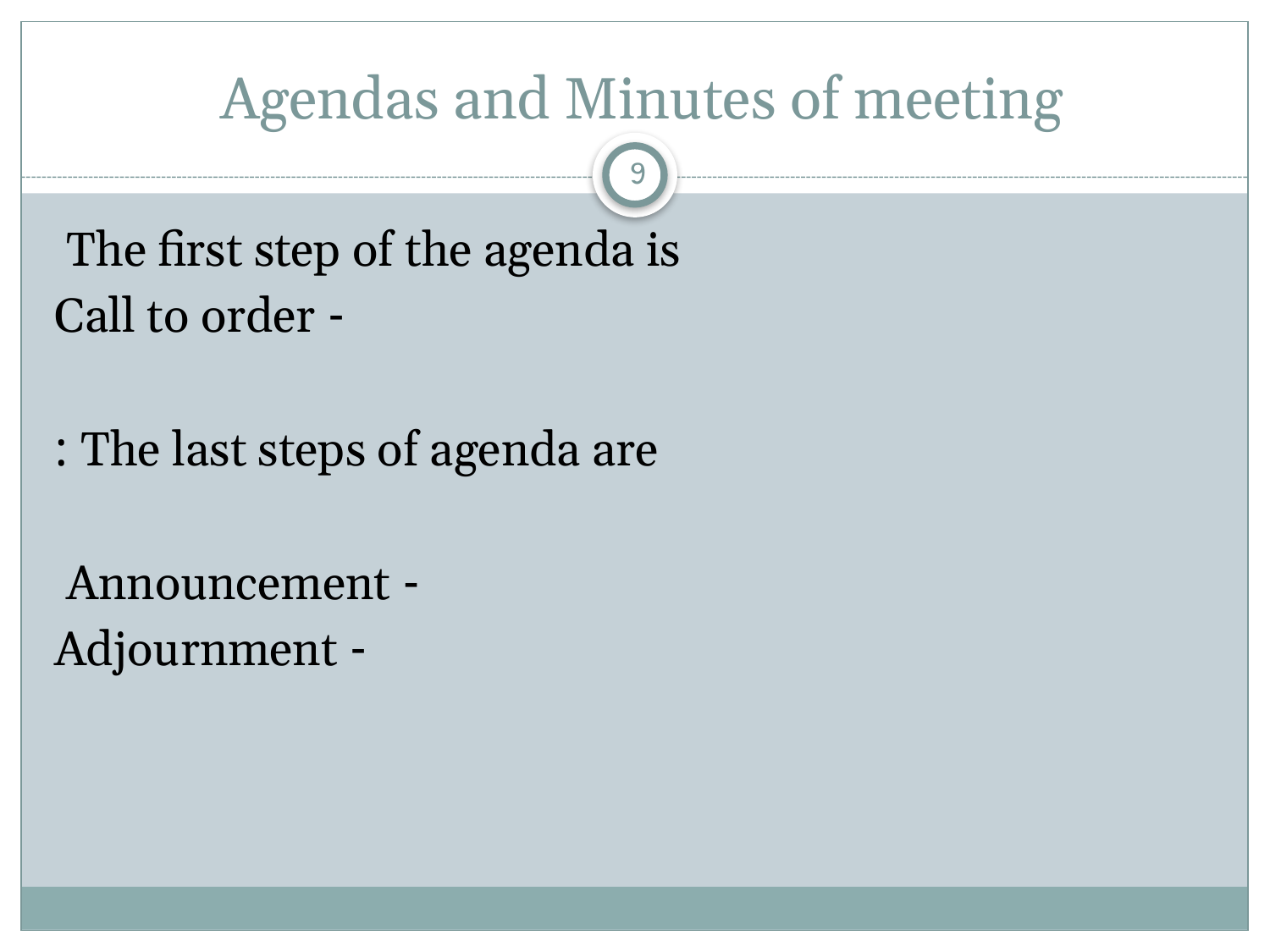

# Agendas and Minutes of meeting
9
The first step of the agenda is
- Call to order

The last steps of agenda are :

- Announcement
- Adjournment